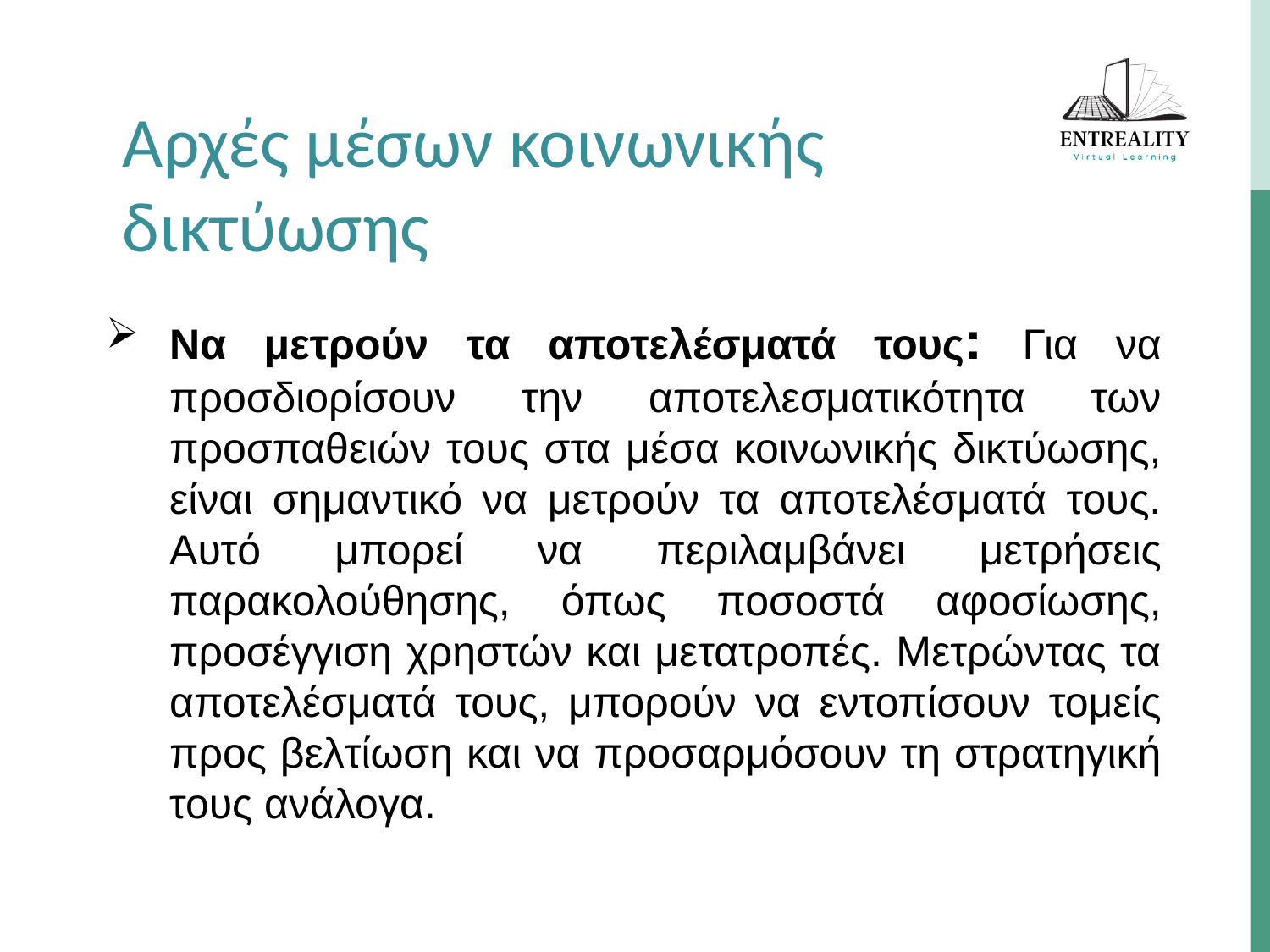

Αρχές μέσων κοινωνικής δικτύωσης

Να μετρούν τα αποτελέσματά τους: Για να προσδιορίσουν την αποτελεσματικότητα των προσπαθειών τους στα μέσα κοινωνικής δικτύωσης, είναι σημαντικό να μετρούν τα αποτελέσματά τους. Αυτό μπορεί να περιλαμβάνει μετρήσεις παρακολούθησης, όπως ποσοστά αφοσίωσης, προσέγγιση χρηστών και μετατροπές. Μετρώντας τα αποτελέσματά τους, μπορούν να εντοπίσουν τομείς προς βελτίωση και να προσαρμόσουν τη στρατηγική τους ανάλογα.